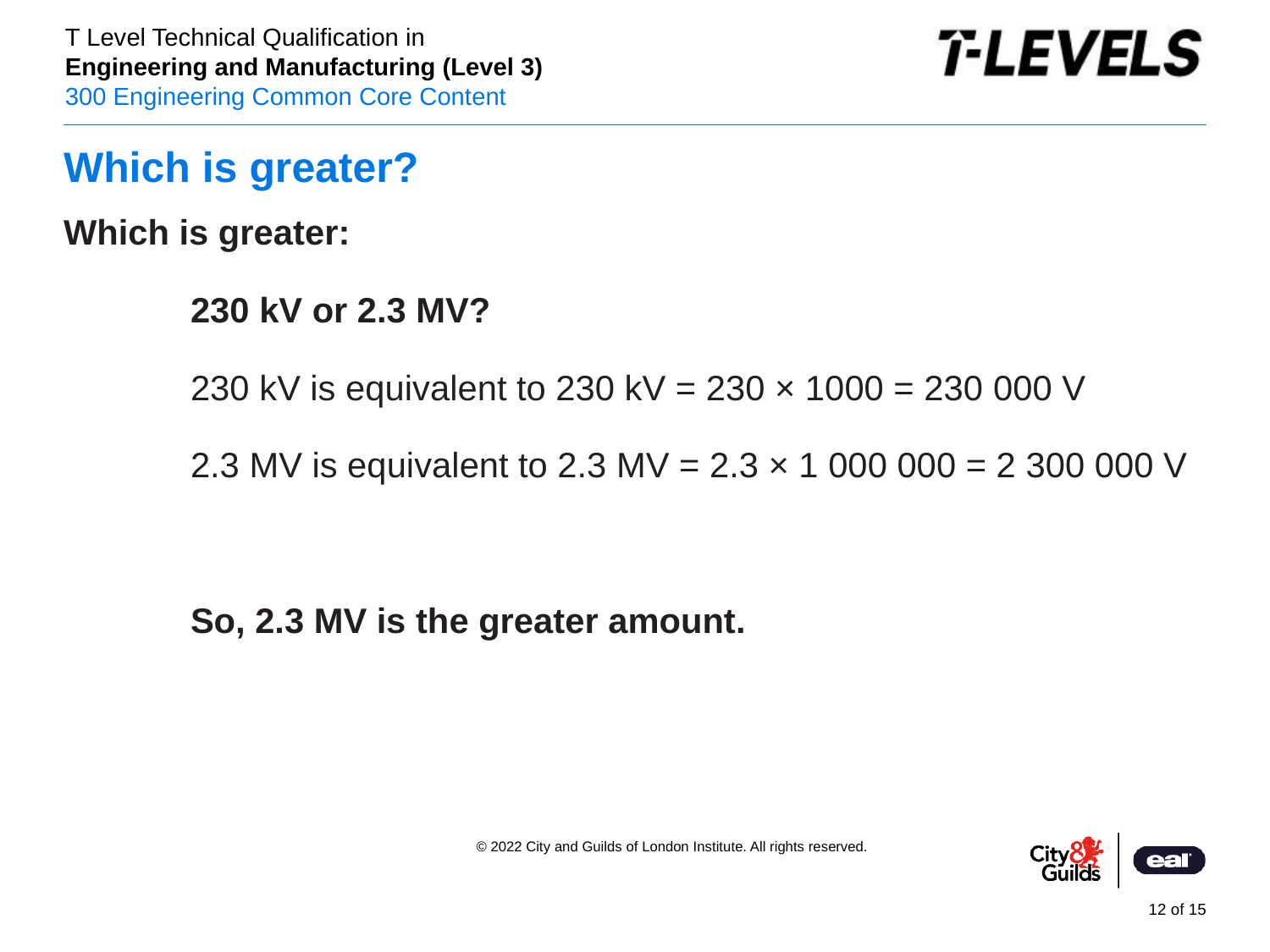

# Which is greater?
Which is greater:
	230 kV or 2.3 MV?
	230 kV is equivalent to 230 kV = 230 × 1000 = 230 000 V
	2.3 MV is equivalent to 2.3 MV = 2.3 × 1 000 000 = 2 300 000 V

	So, 2.3 MV is the greater amount.